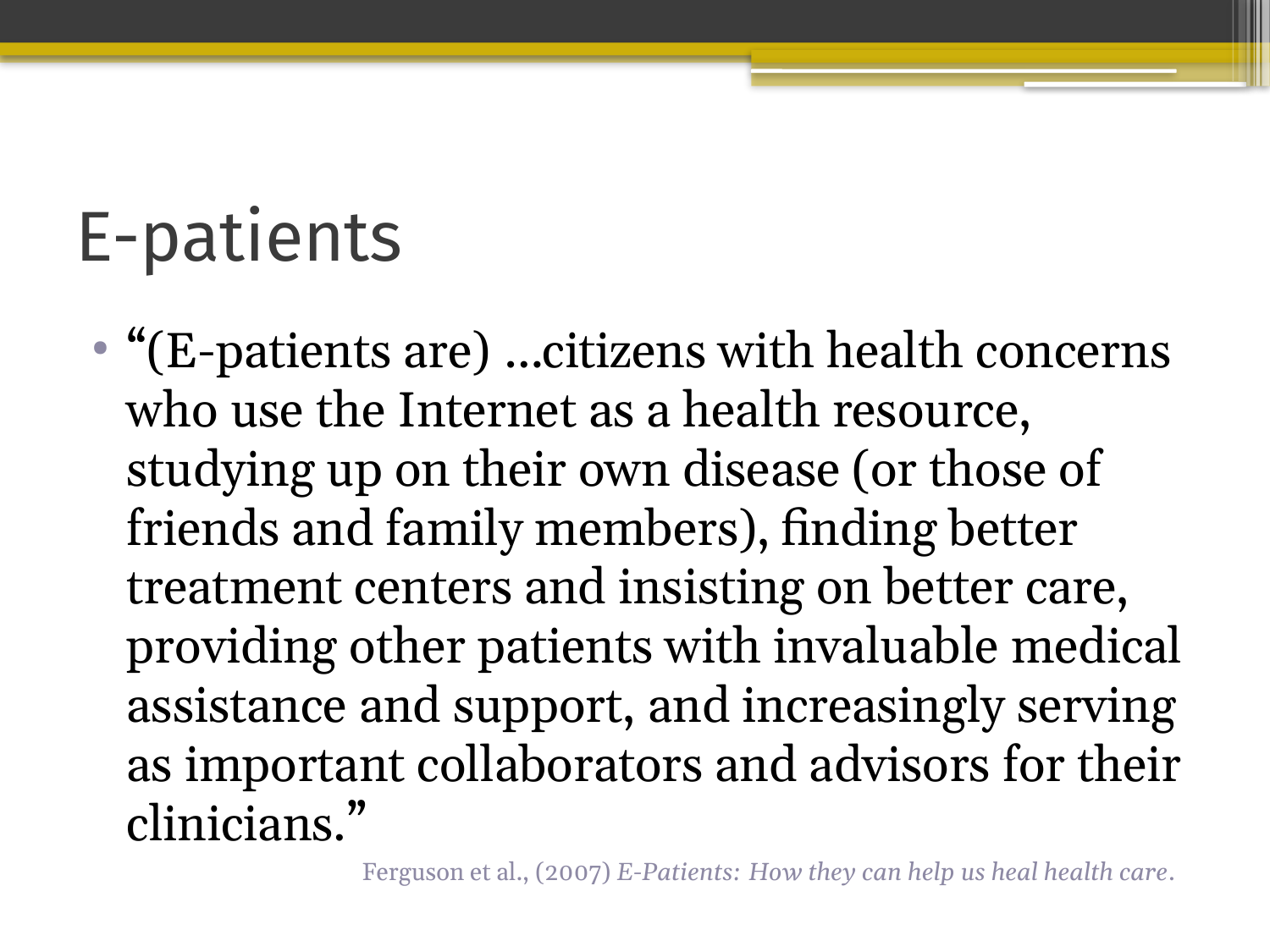

# E-patients
“(E-patients are) …citizens with health concerns who use the Internet as a health resource, studying up on their own disease (or those of friends and family members), finding better treatment centers and insisting on better care, providing other patients with invaluable medical assistance and support, and increasingly serving as important collaborators and advisors for their clinicians.”
Ferguson et al., (2007) E-Patients: How they can help us heal health care.